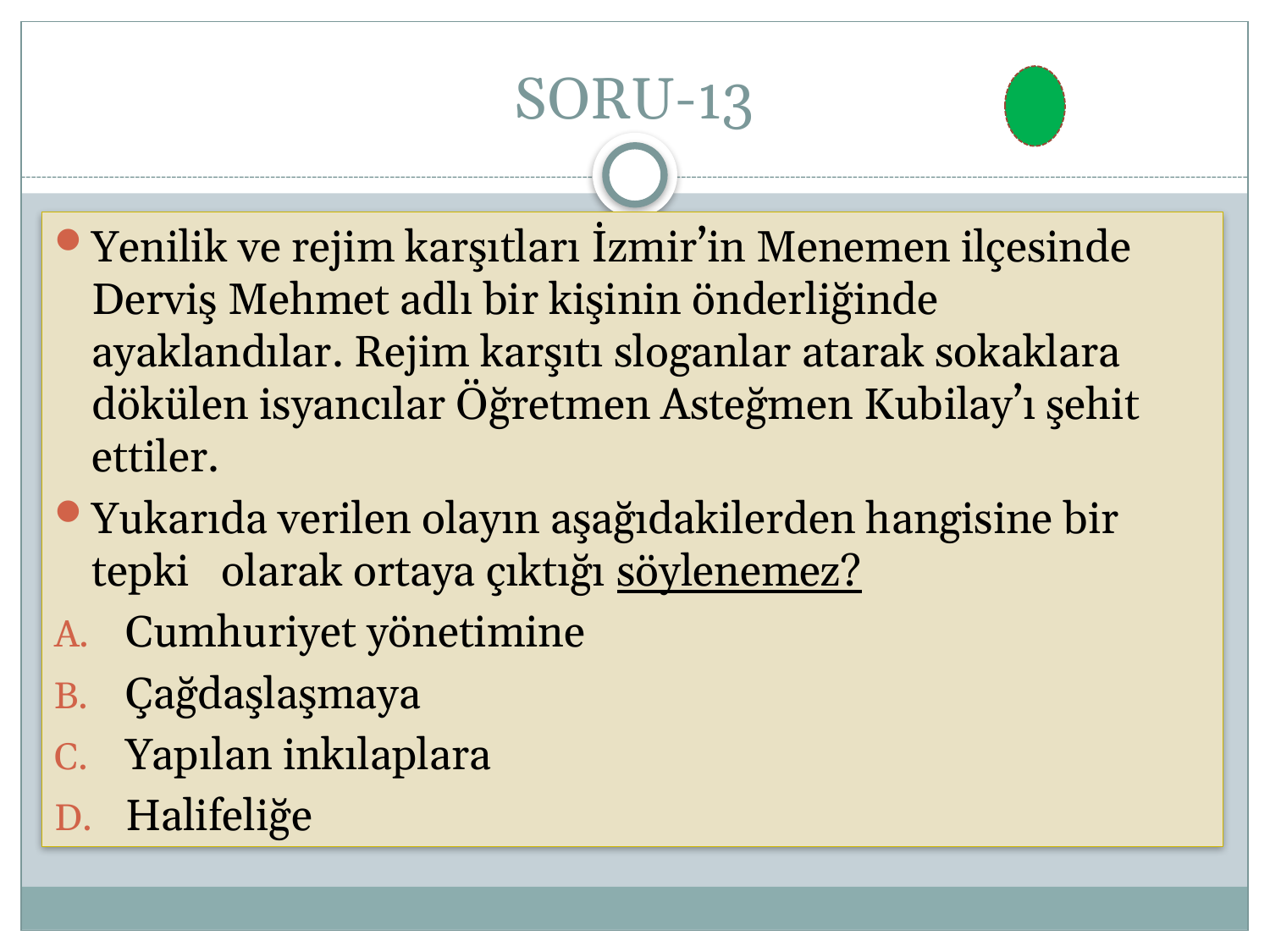

# SORU-13

Yenilik ve rejim karşıtları İzmir’in Menemen ilçesinde Derviş Mehmet adlı bir kişinin önderliğinde  ayaklandılar. Rejim karşıtı sloganlar atarak sokaklara dökülen isyancılar Öğretmen Asteğmen Kubilay’ı şehit ettiler.
Yukarıda verilen olayın aşağıdakilerden hangisine bir tepki   olarak ortaya çıktığı söylenemez?
Cumhuriyet yönetimine
Çağdaşlaşmaya
Yapılan inkılaplara
Halifeliğe